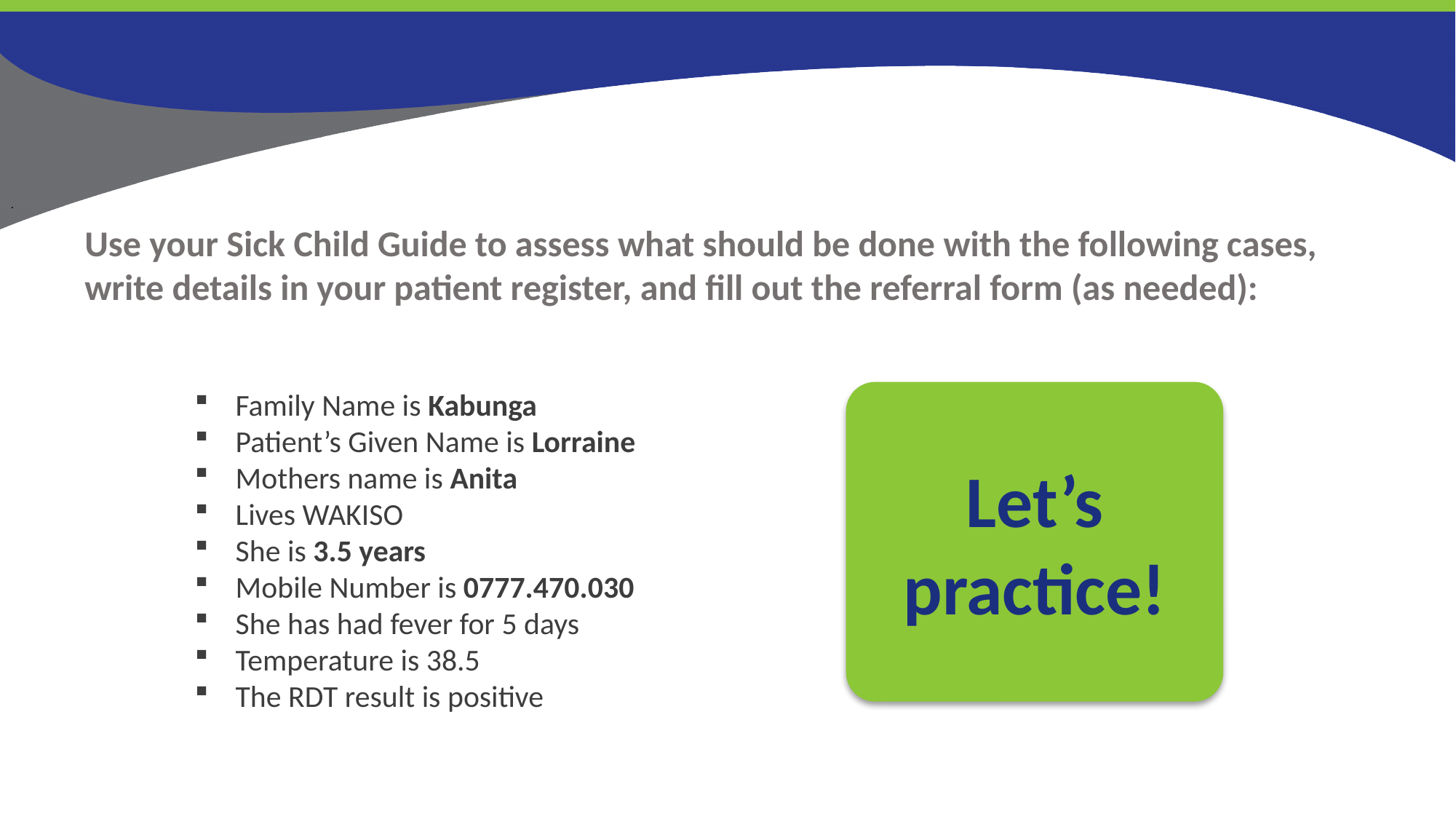

.
Use your Sick Child Guide to assess what should be done with the following cases, write details in your patient register, and fill out the referral form (as needed):

Family Name is Kabunga
Patient’s Given Name is Lorraine
Mothers name is Anita
Lives WAKISO
She is 3.5 years
Mobile Number is 0777.470.030
She has had fever for 5 days
Temperature is 38.5
The RDT result is positive

Let’s practice!